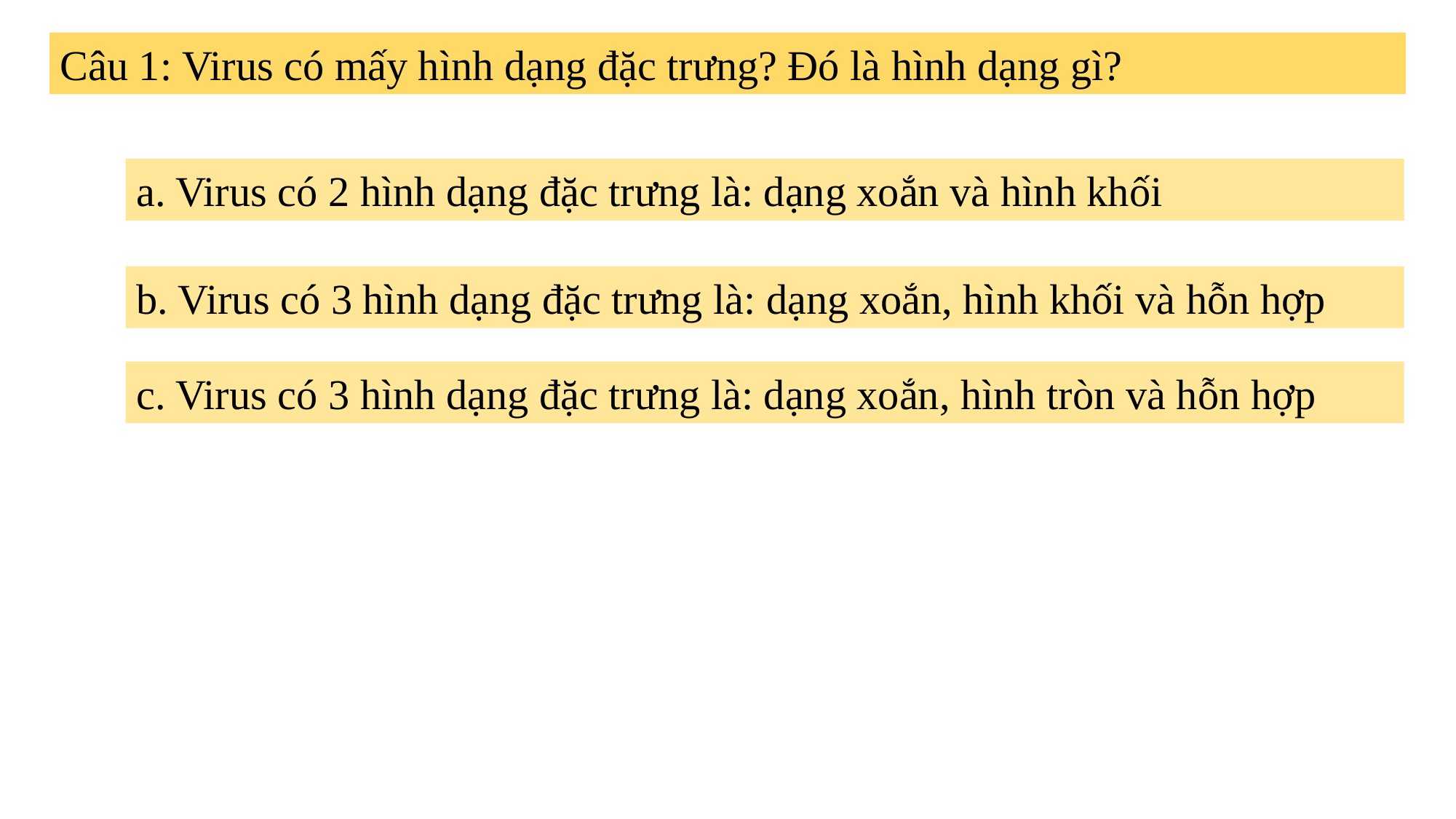

Câu 1: Virus có mấy hình dạng đặc trưng? Đó là hình dạng gì?
a. Virus có 2 hình dạng đặc trưng là: dạng xoắn và hình khối
b. Virus có 3 hình dạng đặc trưng là: dạng xoắn, hình khối và hỗn hợp
c. Virus có 3 hình dạng đặc trưng là: dạng xoắn, hình tròn và hỗn hợp